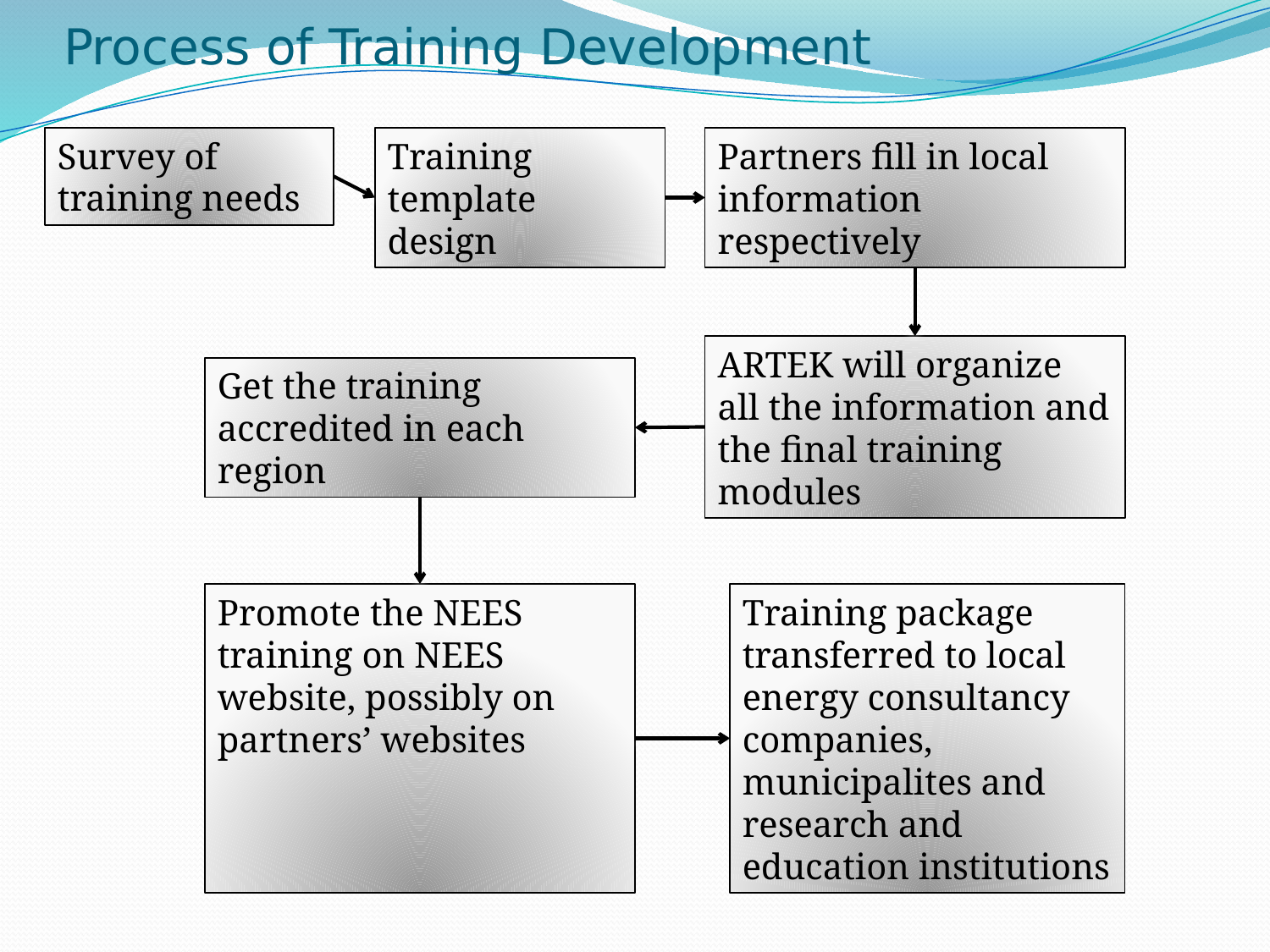

# Process of Training Development
Survey of training needs
Training template design
Partners fill in local information respectively
ARTEK will organize all the information and the final training modules
Get the training accredited in each region
Promote the NEES training on NEES website, possibly on partners’ websites

Training package transferred to local energy consultancy companies, municipalites and research and education institutions